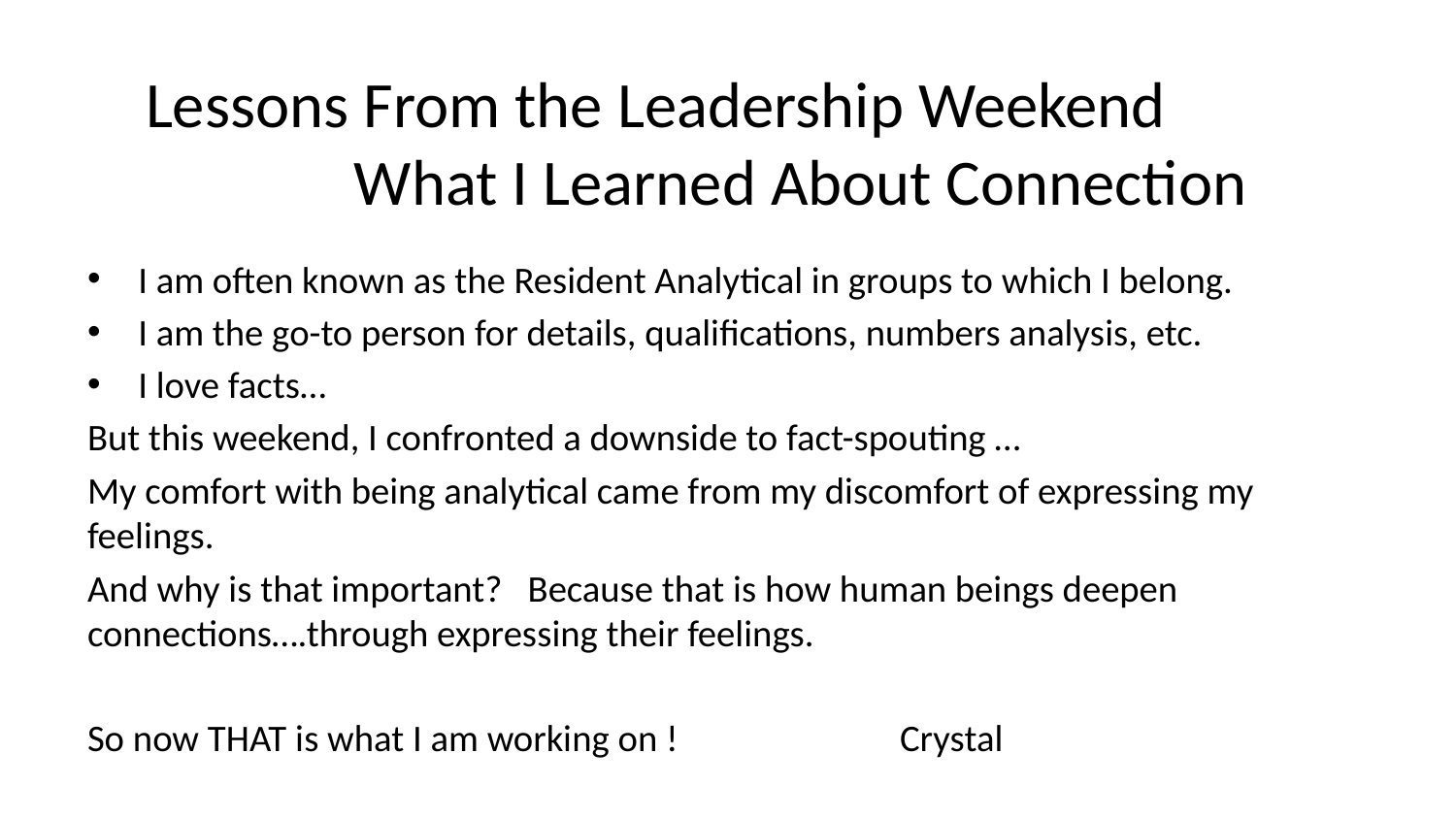

# Lessons From the Leadership Weekend		What I Learned About Connection
I am often known as the Resident Analytical in groups to which I belong.
I am the go-to person for details, qualifications, numbers analysis, etc.
I love facts…
But this weekend, I confronted a downside to fact-spouting …
My comfort with being analytical came from my discomfort of expressing my feelings.
And why is that important?   Because that is how human beings deepen connections….through expressing their feelings.

So now THAT is what I am working on !					Crystal